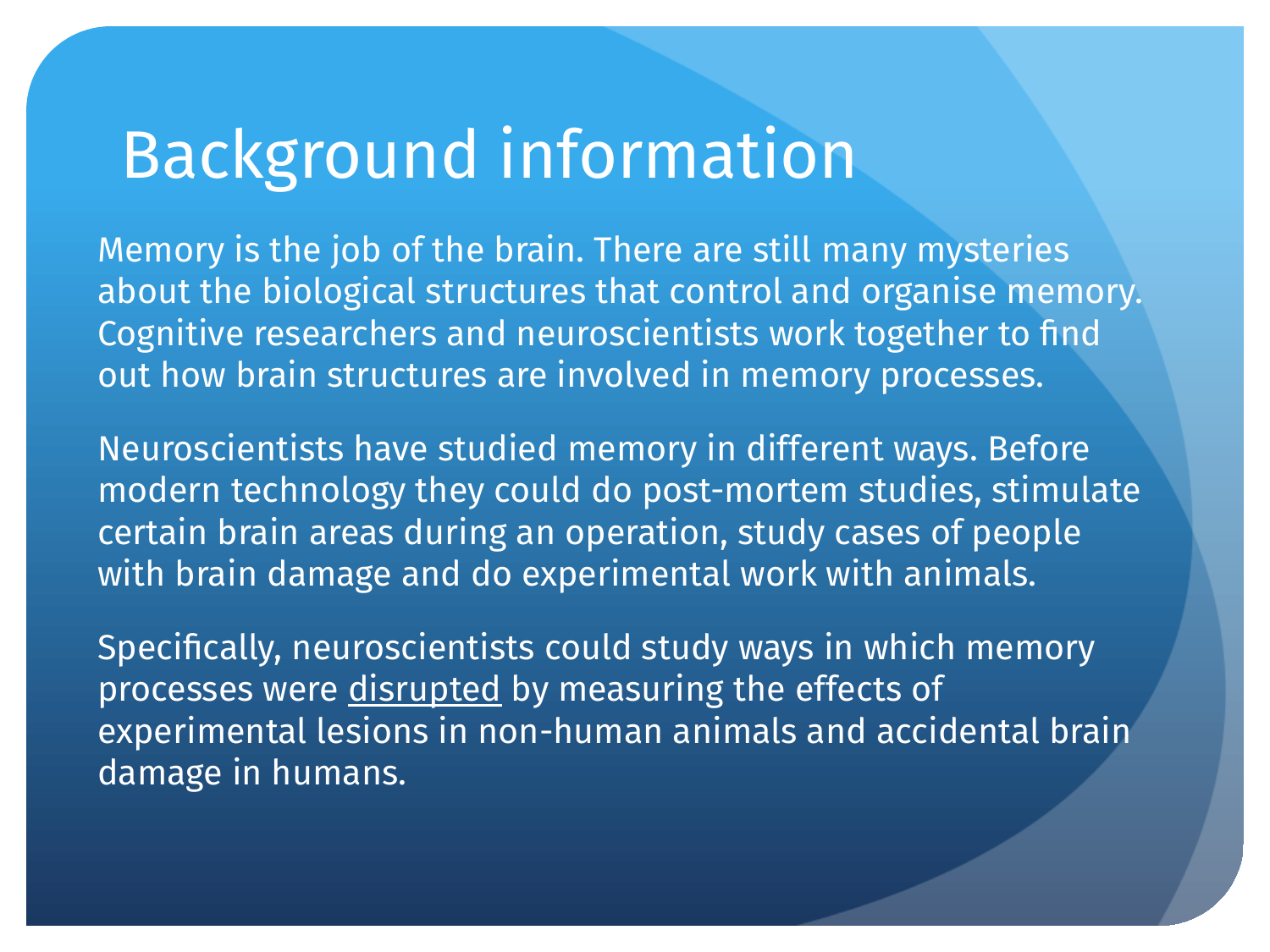

# Background information
Memory is the job of the brain. There are still many mysteries about the biological structures that control and organise memory. Cognitive researchers and neuroscientists work together to find out how brain structures are involved in memory processes.
Neuroscientists have studied memory in different ways. Before modern technology they could do post-mortem studies, stimulate certain brain areas during an operation, study cases of people with brain damage and do experimental work with animals.
Specifically, neuroscientists could study ways in which memory processes were disrupted by measuring the effects of experimental lesions in non-human animals and accidental brain damage in humans.